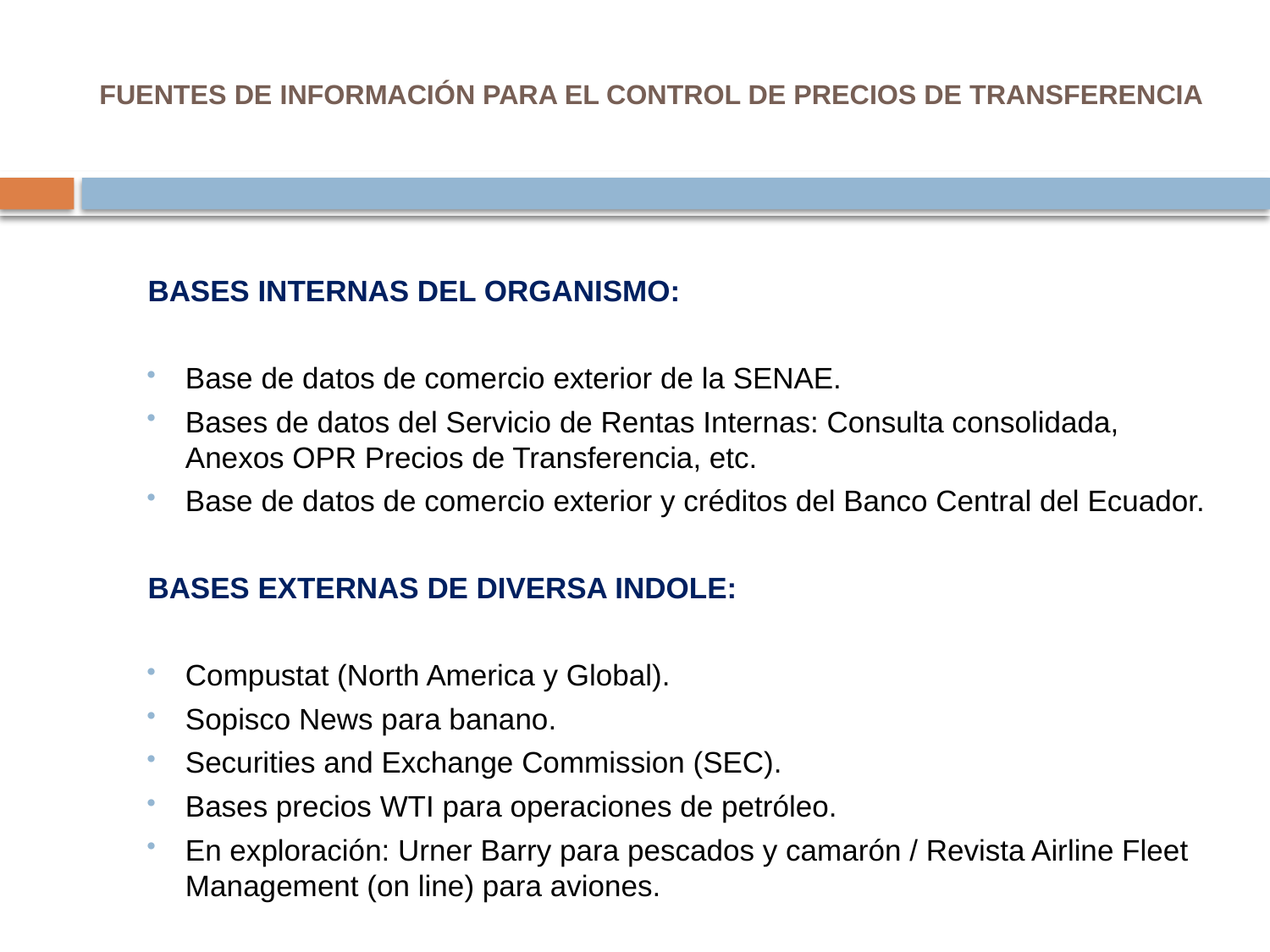

# FUENTES DE INFORMACIÓN PARA EL CONTROL DE PRECIOS DE TRANSFERENCIA

BASES INTERNAS DEL ORGANISMO:

Base de datos de comercio exterior de la SENAE.
Bases de datos del Servicio de Rentas Internas: Consulta consolidada, Anexos OPR Precios de Transferencia, etc.
Base de datos de comercio exterior y créditos del Banco Central del Ecuador.

BASES EXTERNAS DE DIVERSA INDOLE:

Compustat (North America y Global).
Sopisco News para banano.
Securities and Exchange Commission (SEC).
Bases precios WTI para operaciones de petróleo.
En exploración: Urner Barry para pescados y camarón / Revista Airline Fleet Management (on line) para aviones.